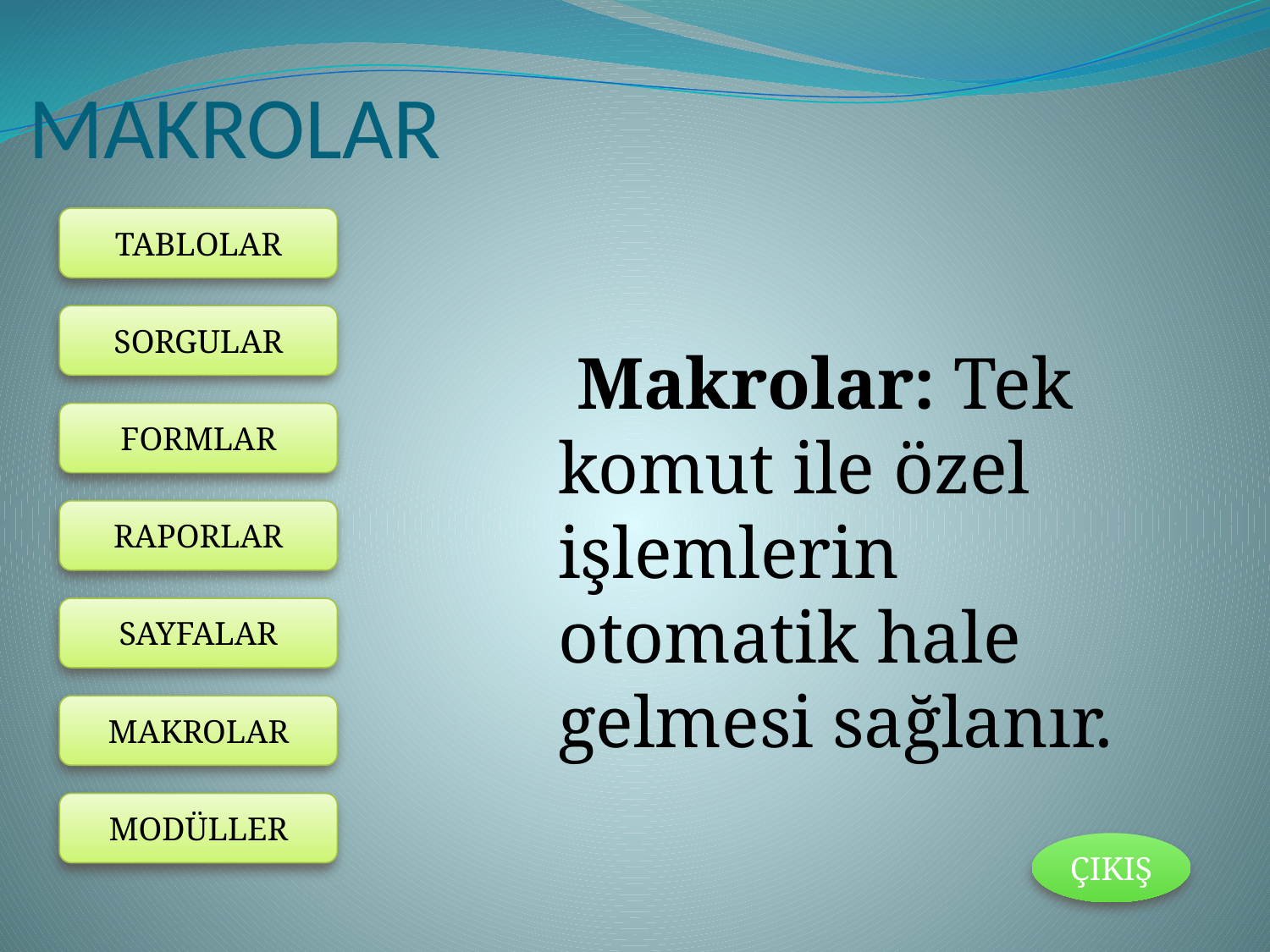

# MAKROLAR

 Makrolar: Tek komut ile özel işlemlerin otomatik hale gelmesi sağlanır.
ÇIKIŞ